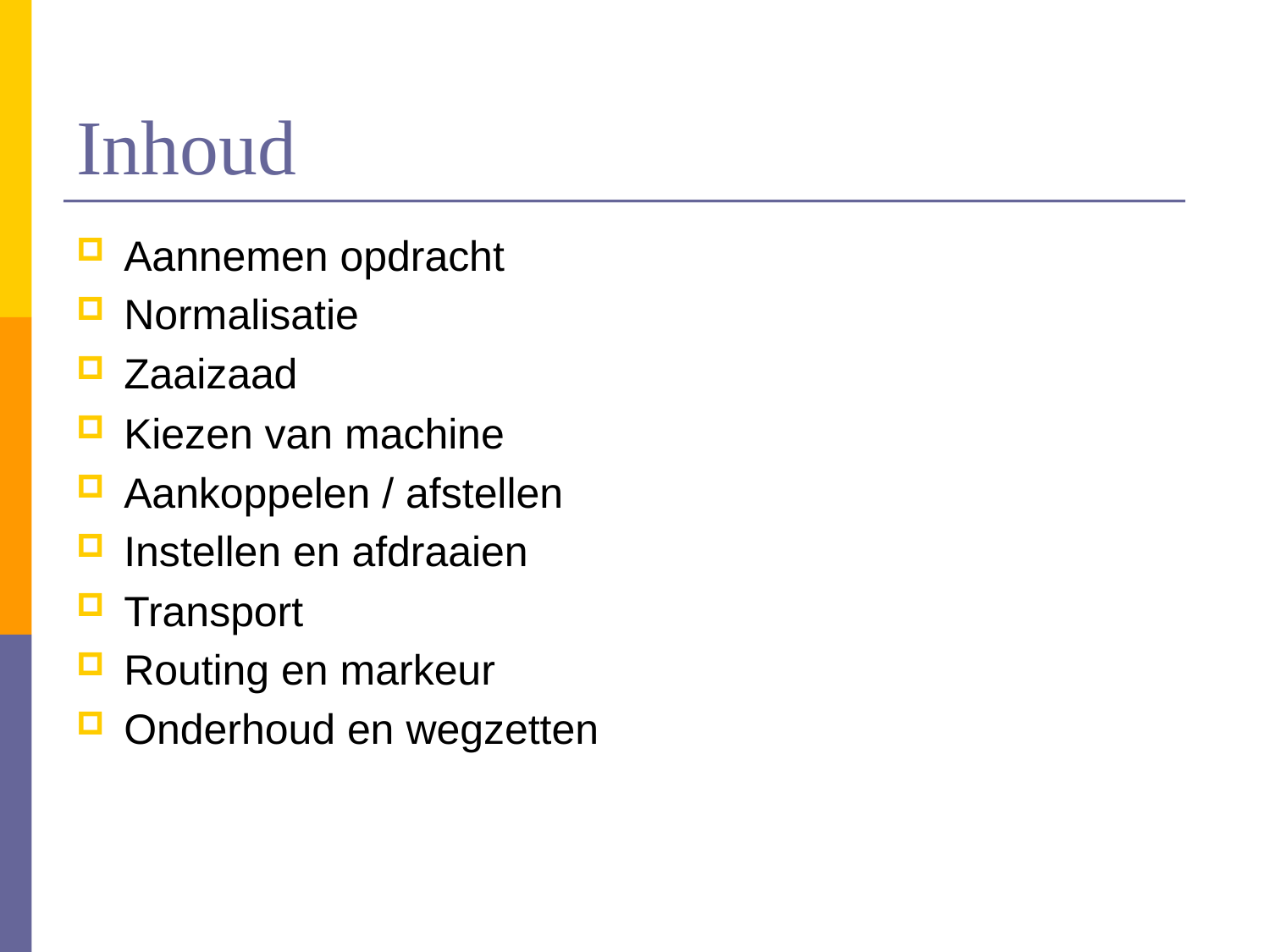

# Inhoud
Aannemen opdracht
Normalisatie
Zaaizaad
Kiezen van machine
Aankoppelen / afstellen
Instellen en afdraaien
Transport
Routing en markeur
Onderhoud en wegzetten